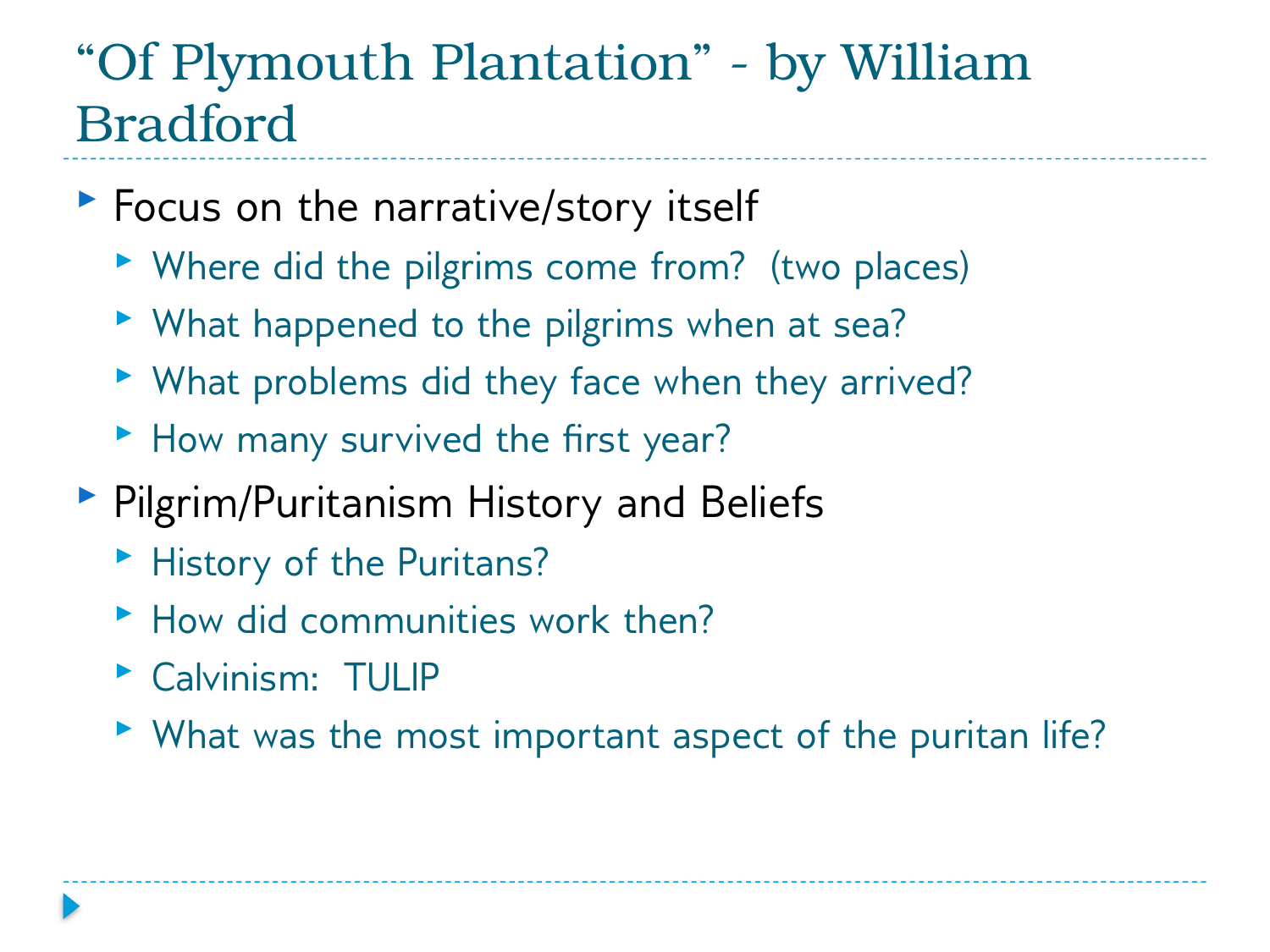

# “Of Plymouth Plantation” - by William Bradford
Focus on the narrative/story itself
Where did the pilgrims come from?  (two places)
What happened to the pilgrims when at sea?
What problems did they face when they arrived?
How many survived the first year?
Pilgrim/Puritanism History and Beliefs
History of the Puritans?
How did communities work then?
Calvinism:  TULIP
What was the most important aspect of the puritan life?